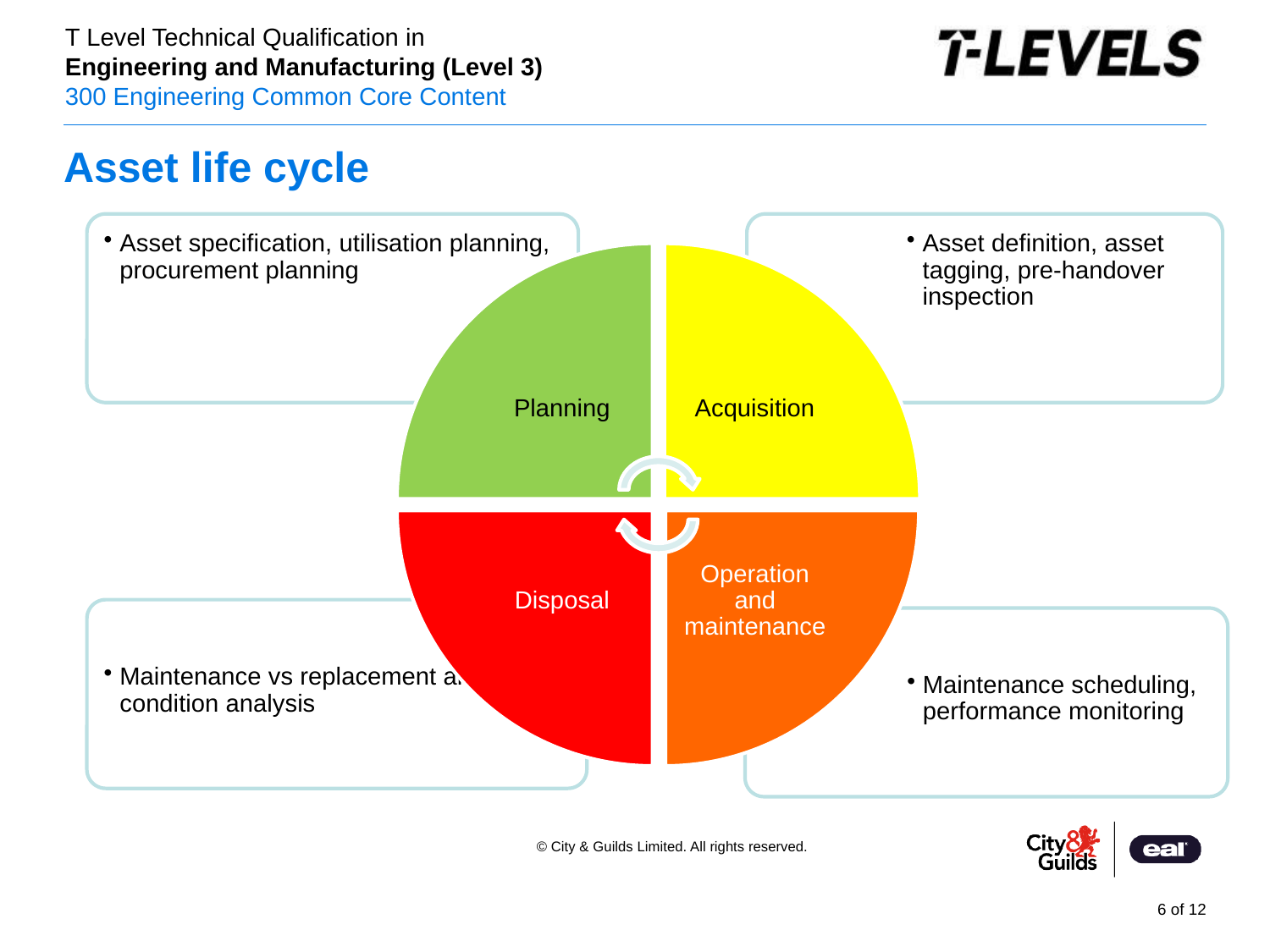

# Asset life cycle
Maintenance scheduling, performance monitoring
Maintenance vs replacement analysis, condition analysis
Asset definition, asset tagging, pre-handover inspection
Asset specification, utilisation planning, procurement planning
Planning
Acquisition
Operation and maintenance
Disposal